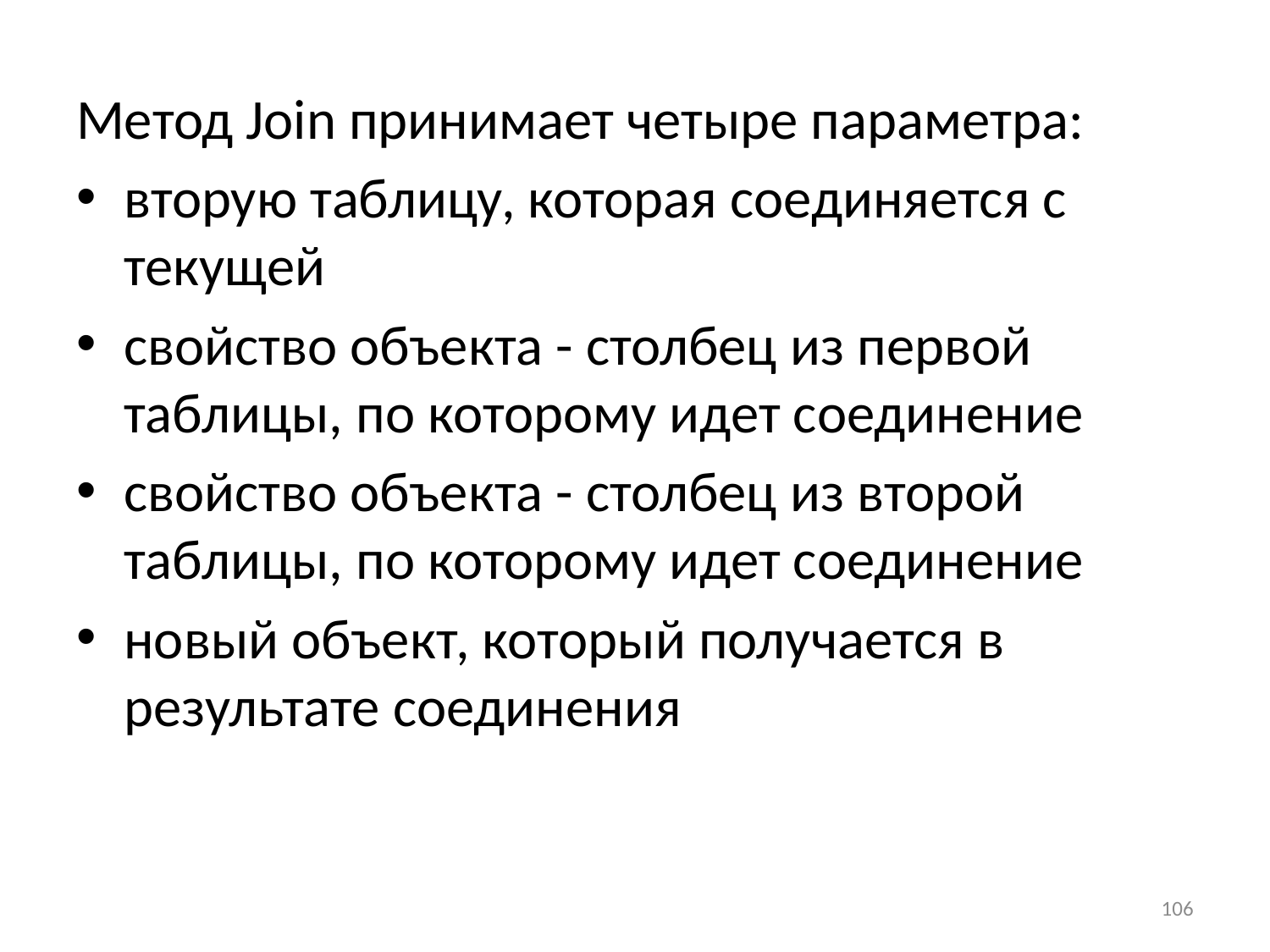

Метод Join принимает четыре параметра:
вторую таблицу, которая соединяется с текущей
свойство объекта - столбец из первой таблицы, по которому идет соединение
свойство объекта - столбец из второй таблицы, по которому идет соединение
новый объект, который получается в результате соединения

106